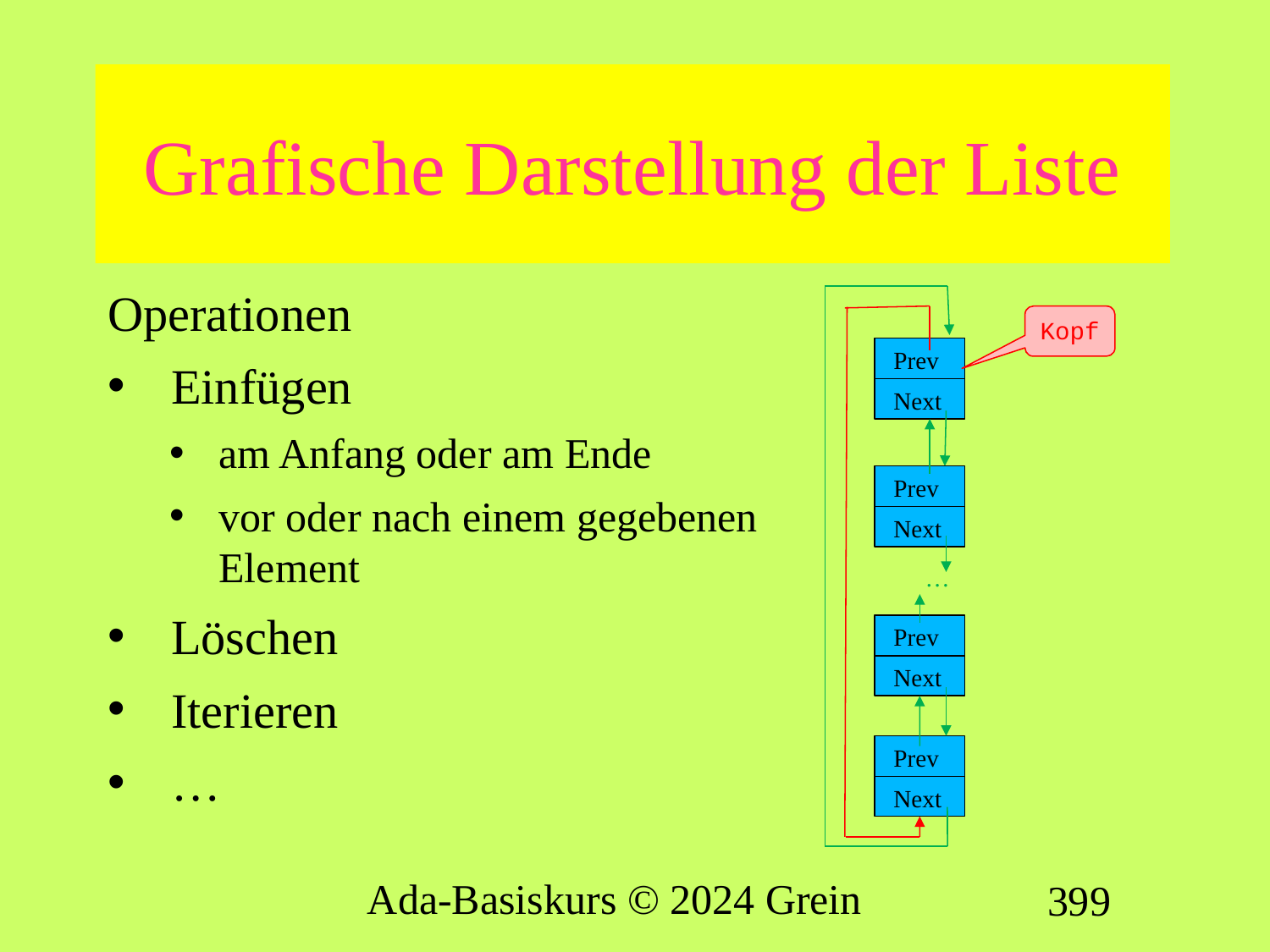

# Grafische Darstellung der Liste
Operationen
Einfügen
am Anfang oder am Ende
vor oder nach einem gegebenen Element
Löschen
Iterieren
…
Kopf
 Prev
 Next
 Prev
 Next
…
 Prev
 Next
 Prev
 Next
Ada-Basiskurs © 2024 Grein
399